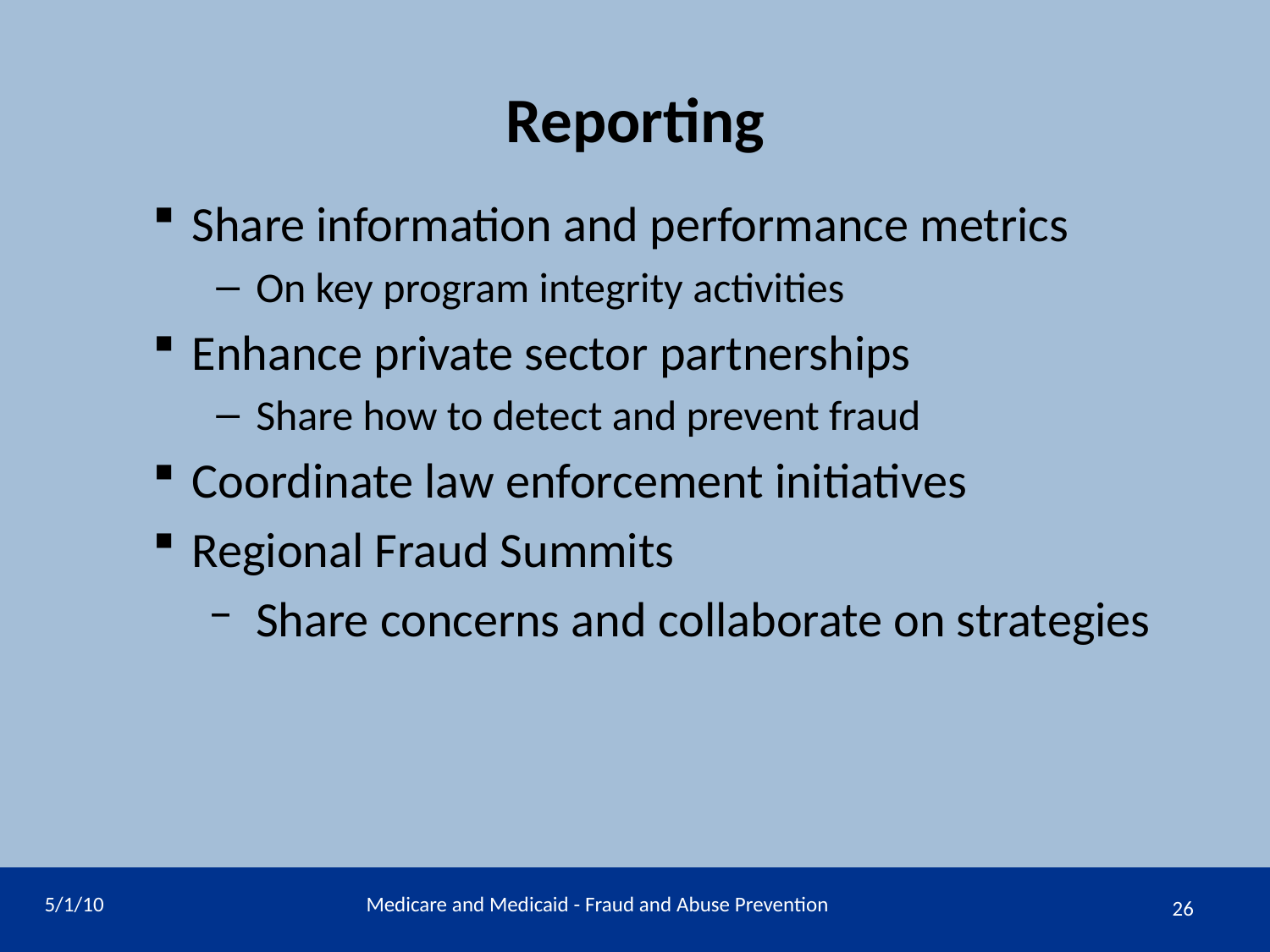

# Reporting
Share information and performance metrics
On key program integrity activities
Enhance private sector partnerships
Share how to detect and prevent fraud
Coordinate law enforcement initiatives
Regional Fraud Summits
Share concerns and collaborate on strategies

5/1/10
Medicare and Medicaid - Fraud and Abuse Prevention
26